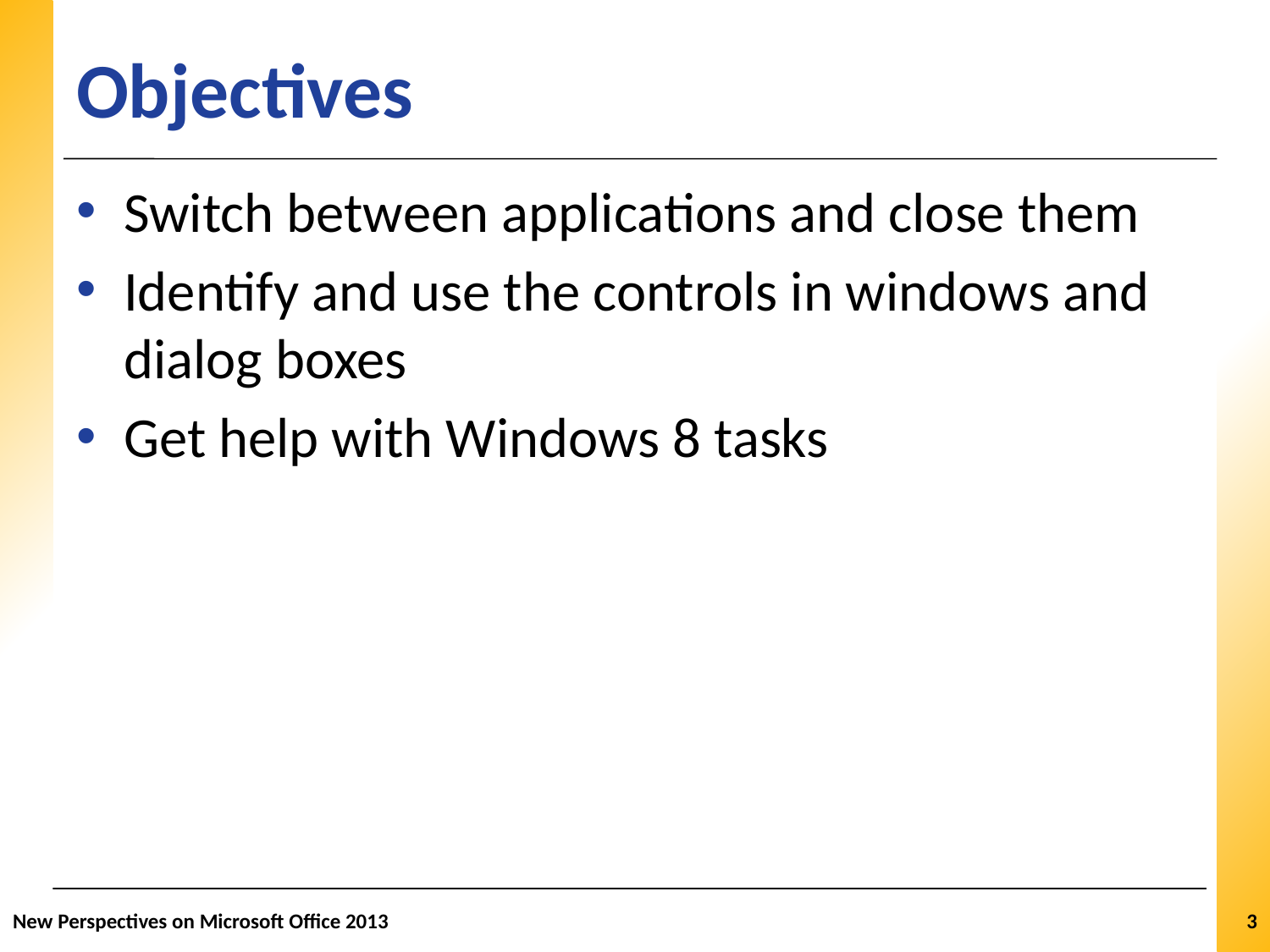

# Objectives
Switch between applications and close them
Identify and use the controls in windows and dialog boxes
Get help with Windows 8 tasks
New Perspectives on Microsoft Office 2013
3